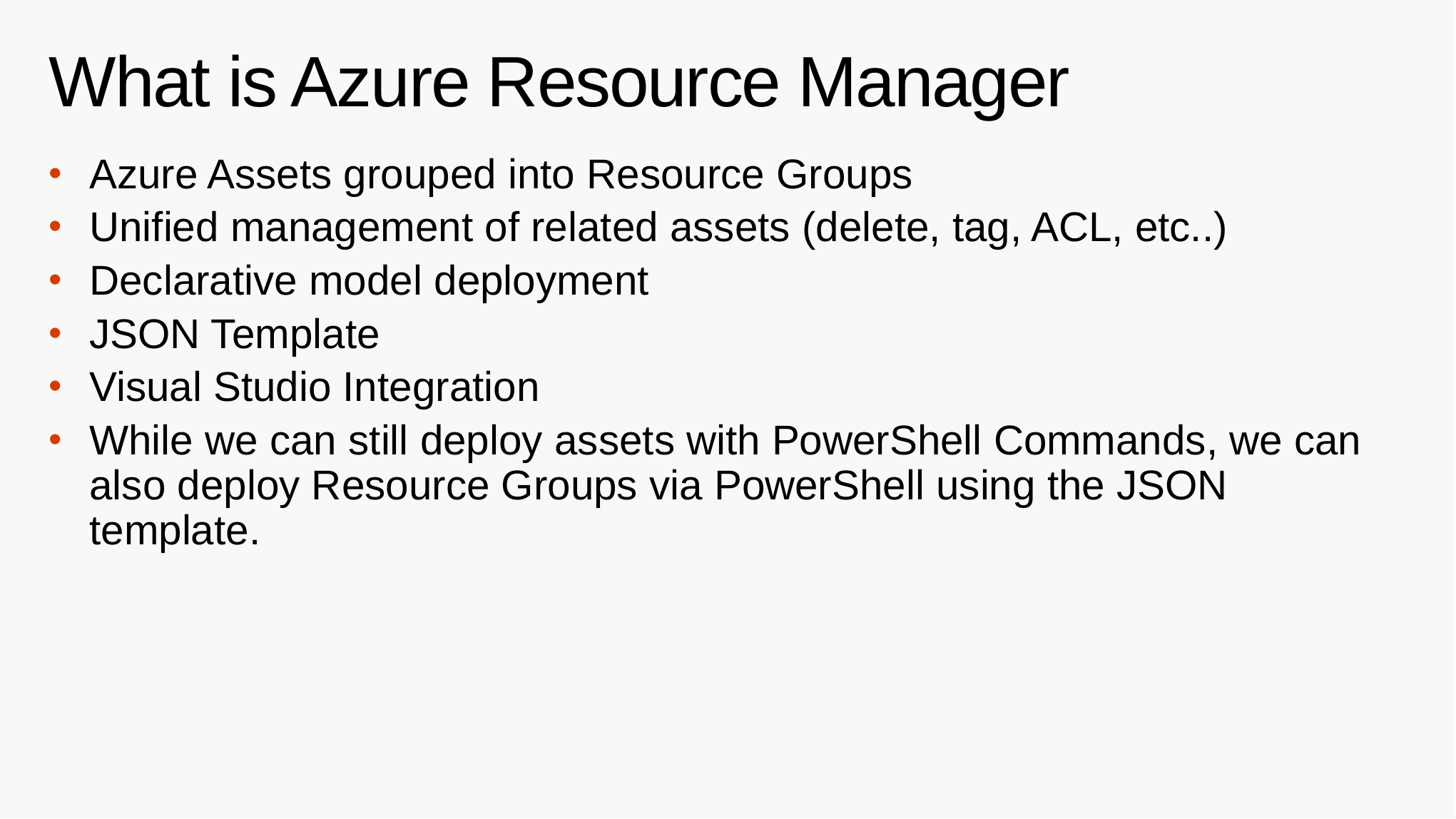

# What is Azure Resource Manager
Azure Assets grouped into Resource Groups
Unified management of related assets (delete, tag, ACL, etc..)
Declarative model deployment
JSON Template
Visual Studio Integration
While we can still deploy assets with PowerShell Commands, we can also deploy Resource Groups via PowerShell using the JSON template.